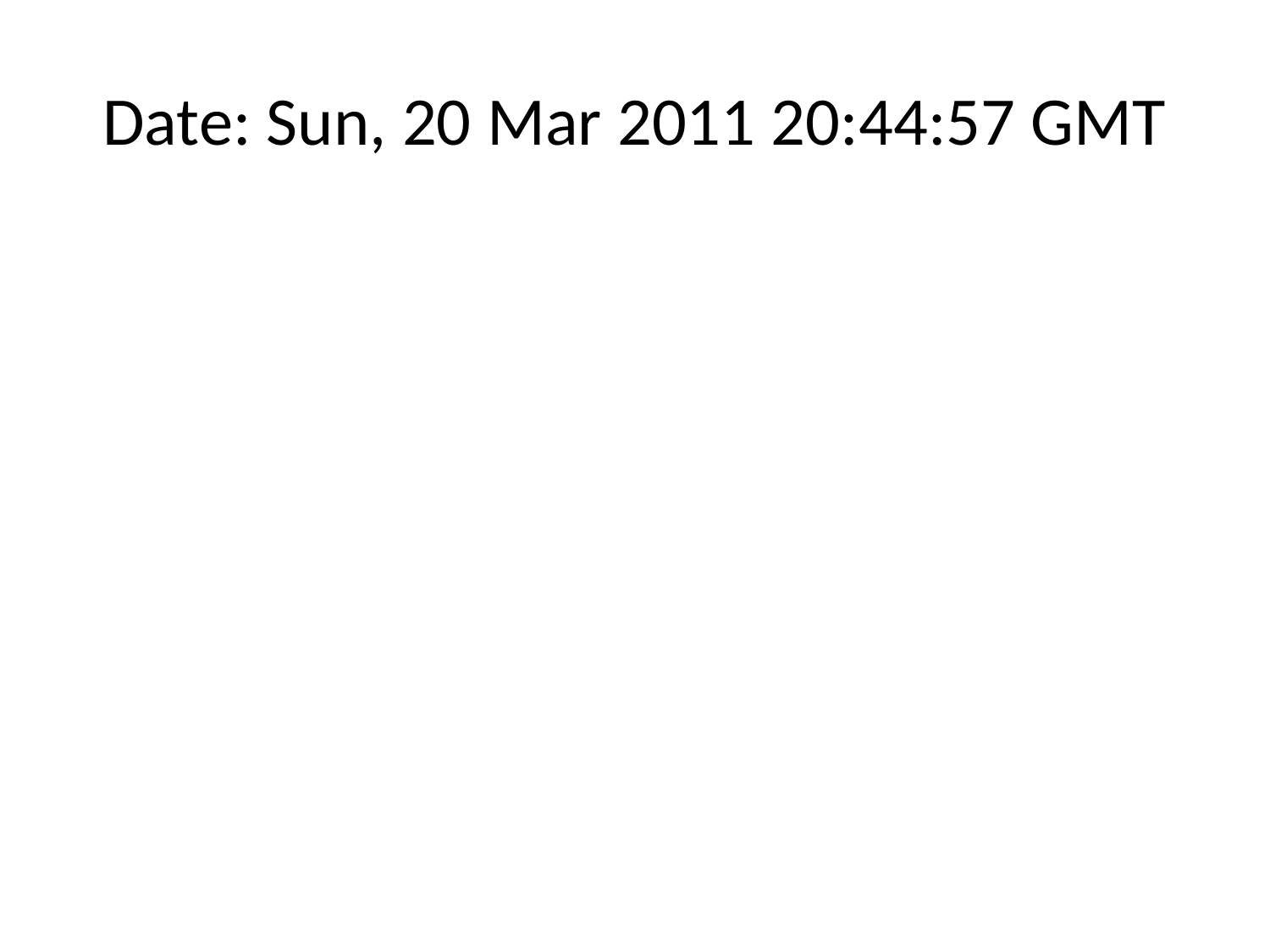

# Date: Sun, 20 Mar 2011 20:44:57 GMT